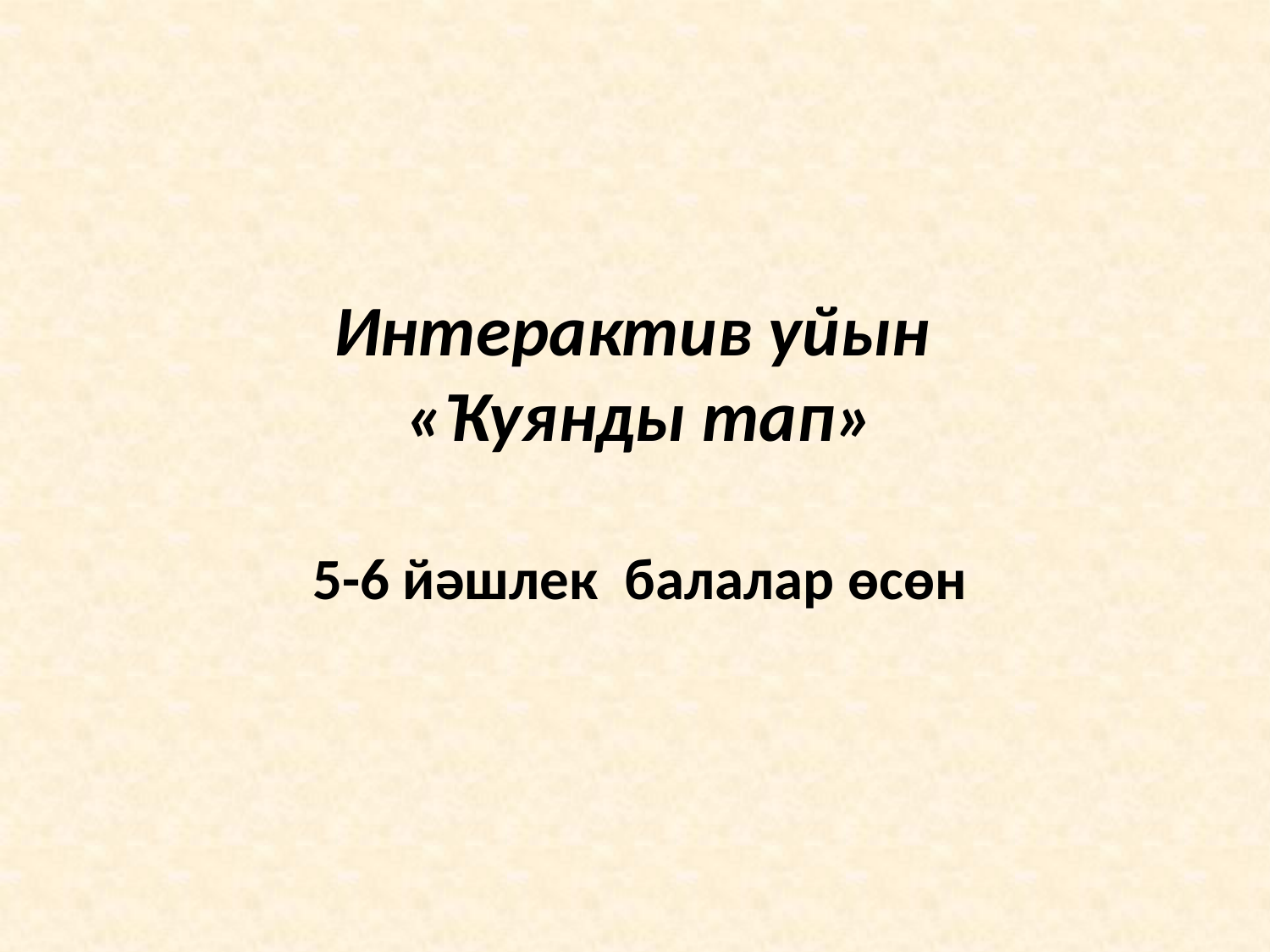

# Интерактив уйын «Ҡуянды тап» 5-6 йәшлек  балалар өсөн